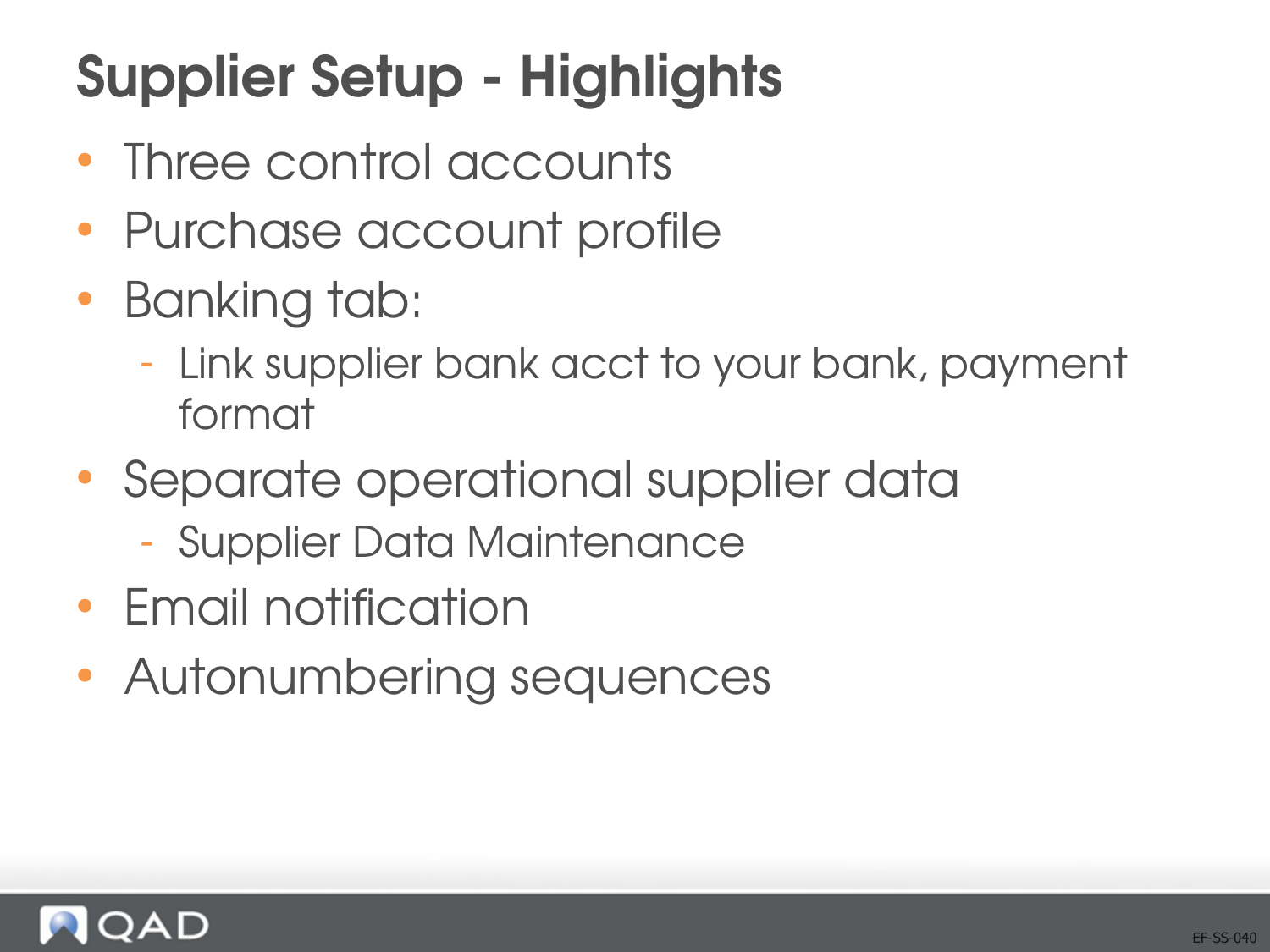

# Supplier Setup - Highlights
Three control accounts
Purchase account profile
Banking tab:
Link supplier bank acct to your bank, payment format
Separate operational supplier data
Supplier Data Maintenance
Email notification
Autonumbering sequences

EF-SS-040